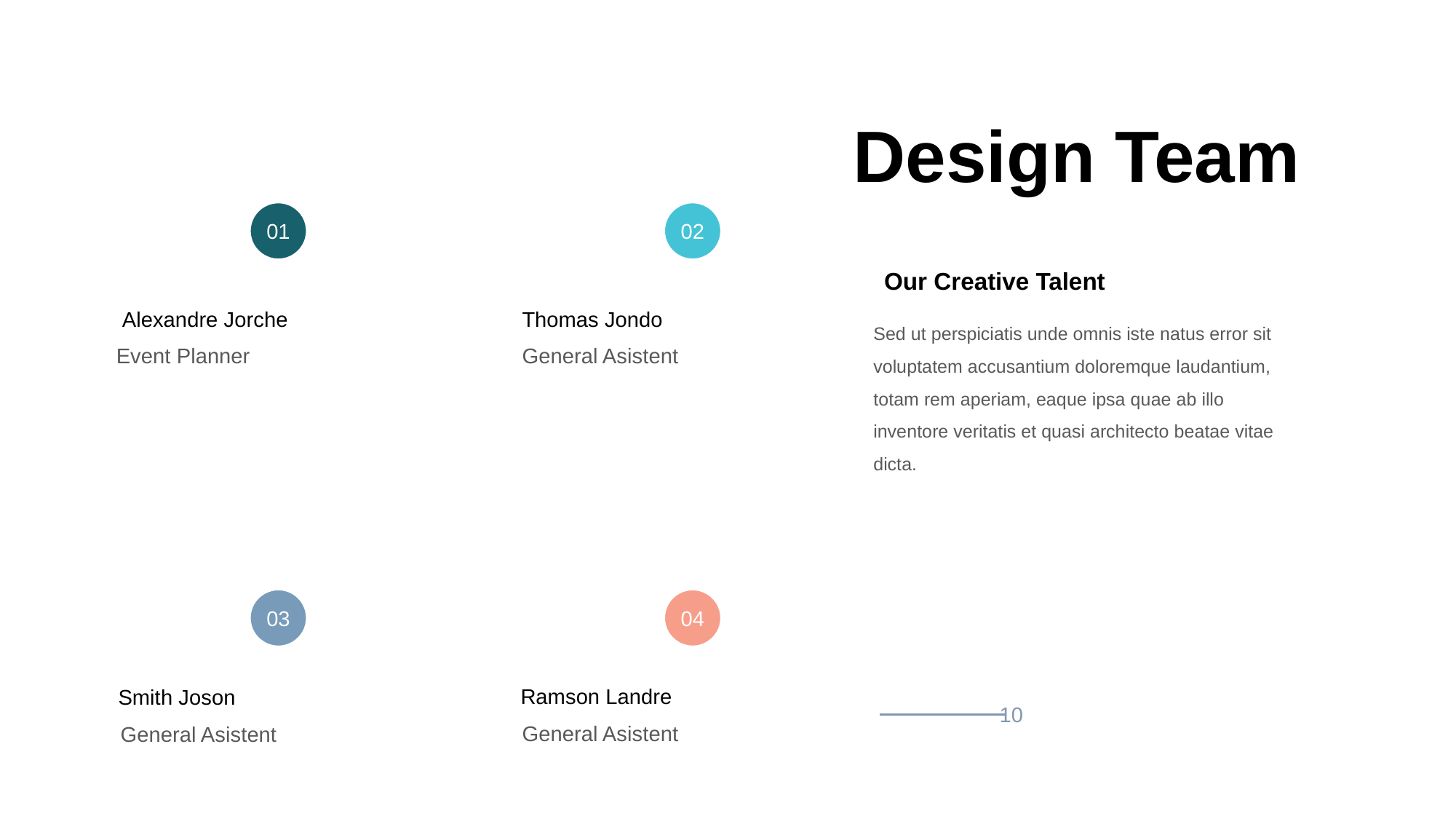

Design Team
01
02
Our Creative Talent
Alexandre Jorche
Thomas Jondo
Sed ut perspiciatis unde omnis iste natus error sit voluptatem accusantium doloremque laudantium, totam rem aperiam, eaque ipsa quae ab illo inventore veritatis et quasi architecto beatae vitae dicta.
Event Planner
General Asistent

03
04
Ramson Landre
Smith Joson
10
General Asistent
General Asistent